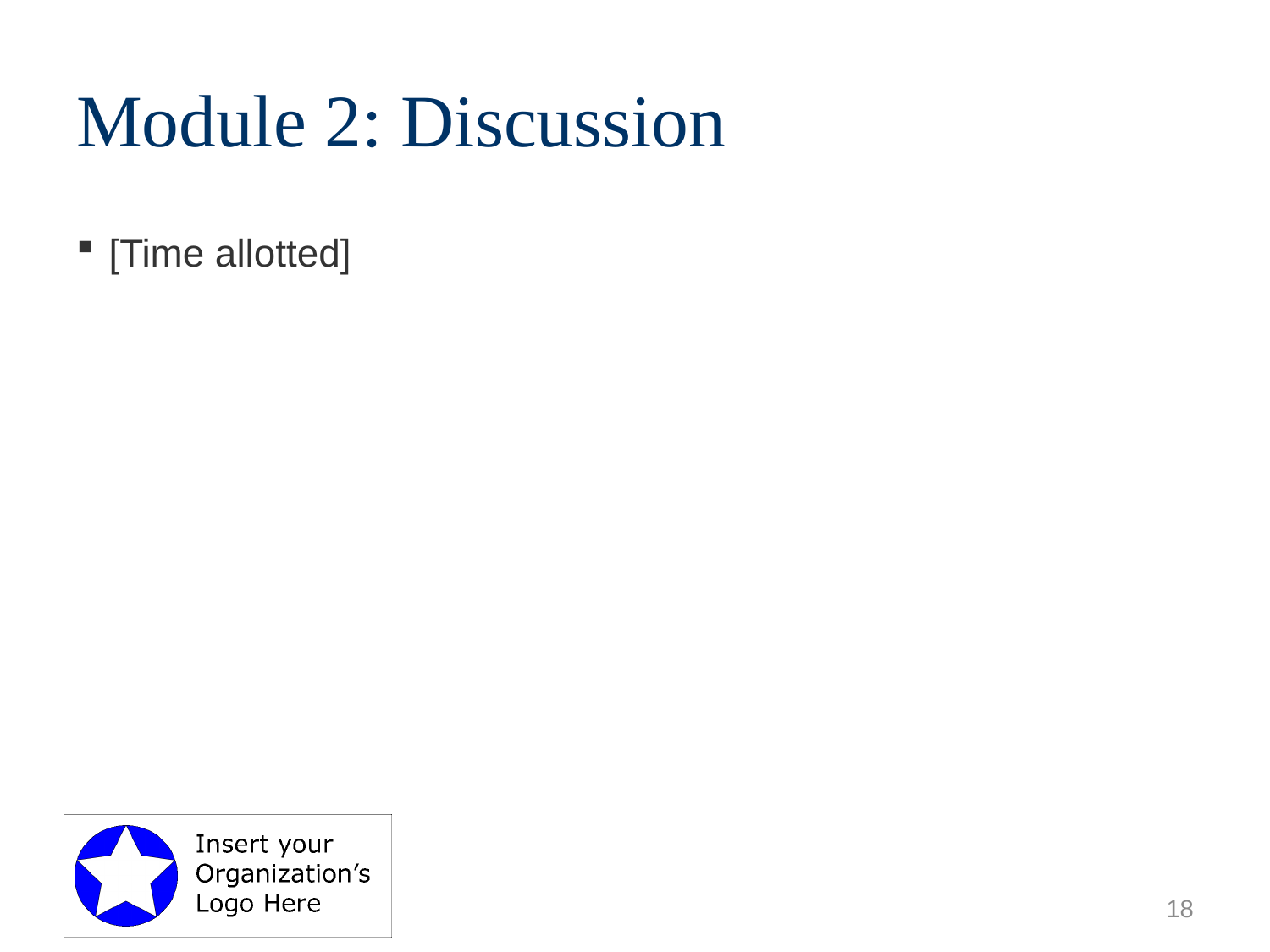

# Module 2: Discussion
[Time allotted]
18